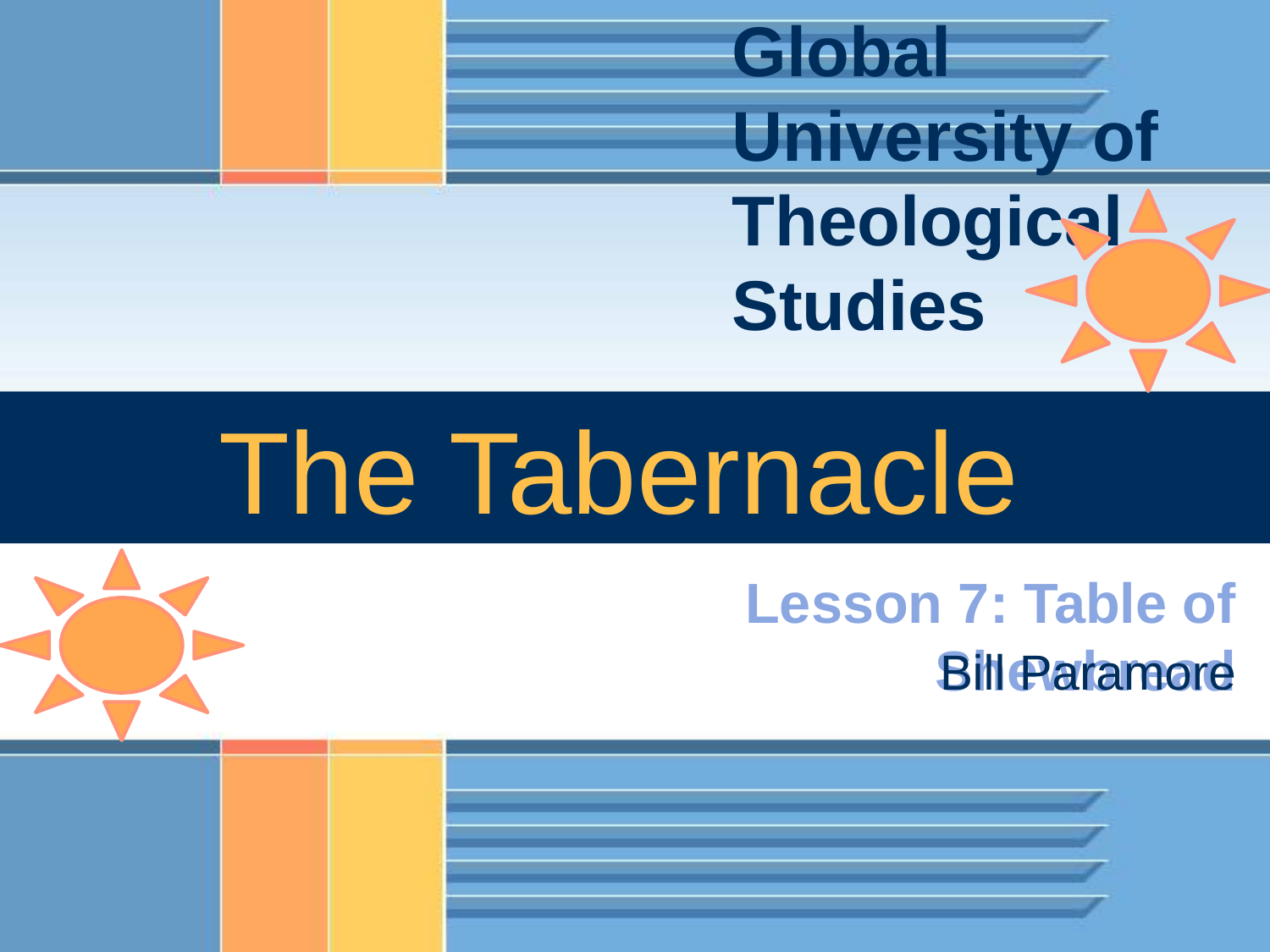

Global University of Theological Studies

The Tabernacle

Lesson 7: Table of Shewbread
Bill Paramore